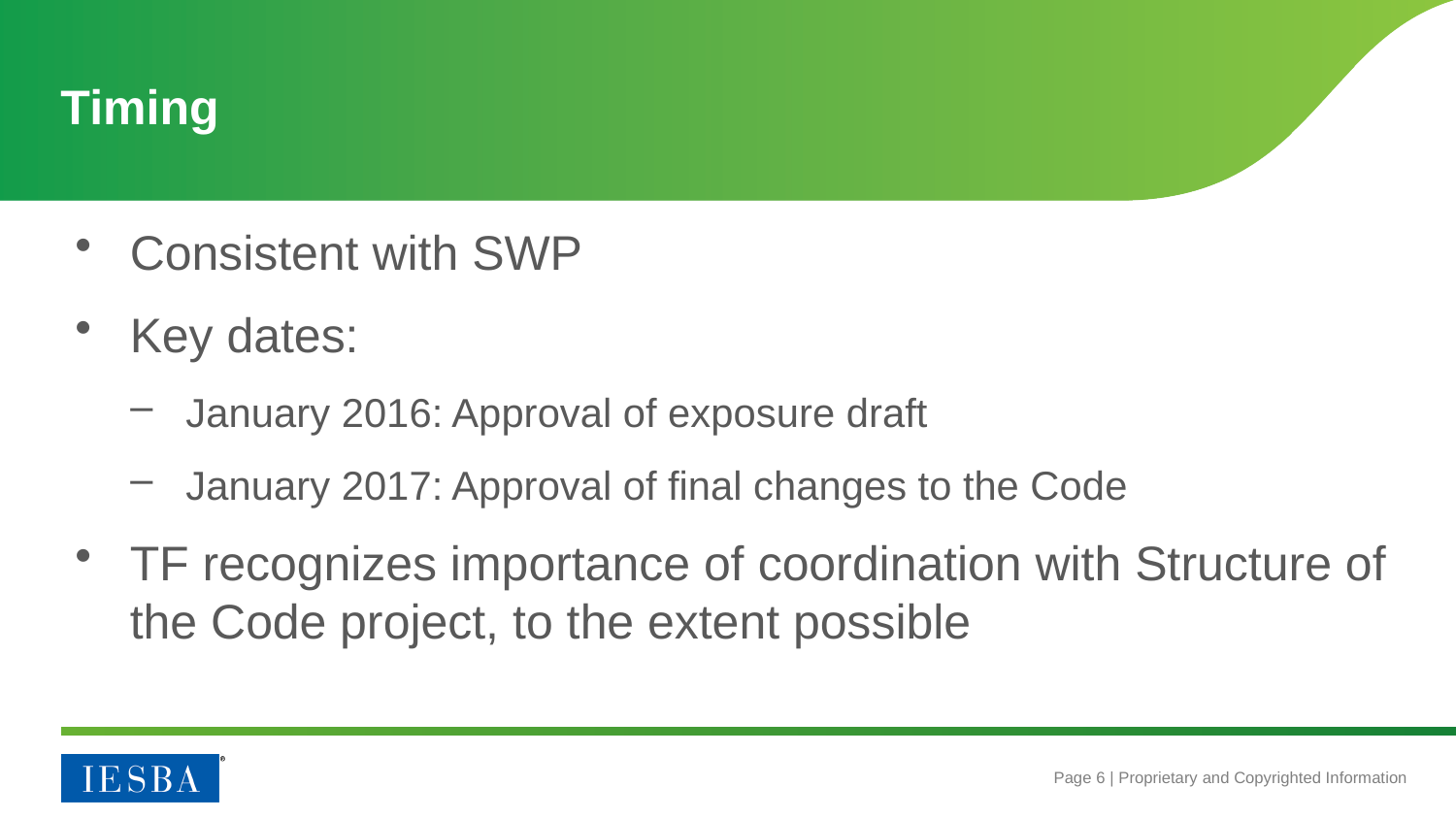

# Timing
Consistent with SWP
Key dates:
January 2016: Approval of exposure draft
January 2017: Approval of final changes to the Code
TF recognizes importance of coordination with Structure of the Code project, to the extent possible